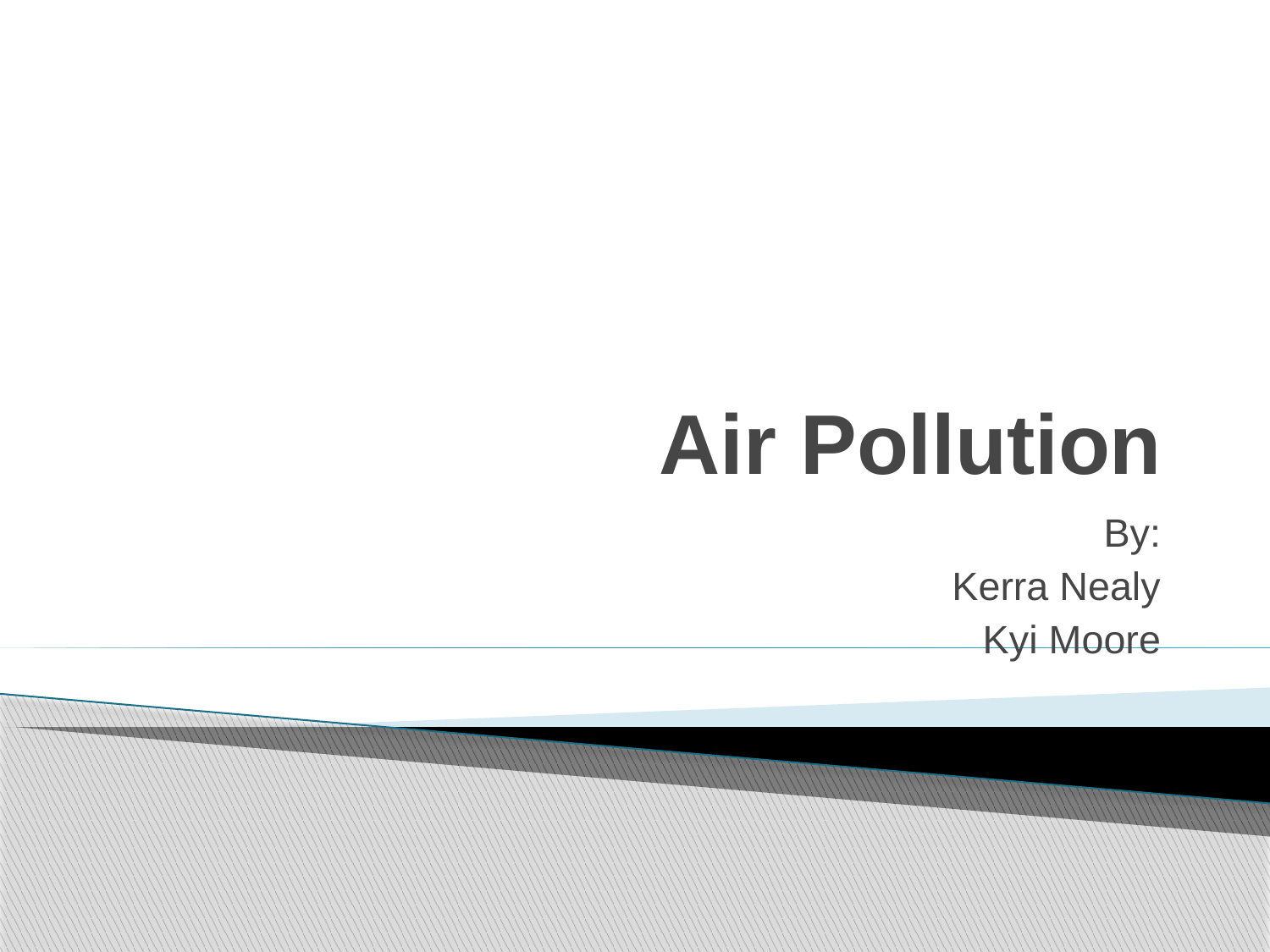

# Air Pollution
By:
Kerra Nealy
Kyi Moore